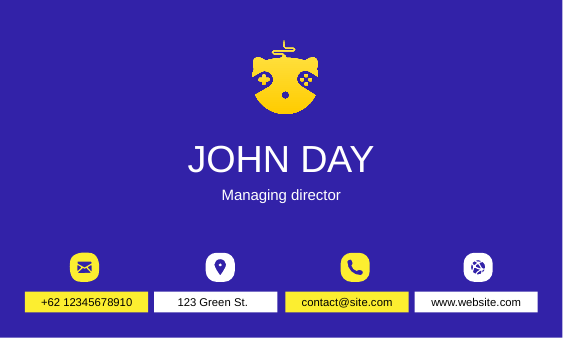

JOHN DAY
Managing director

+62 12345678910
123 Green St.
contact@site.com
www.website.com